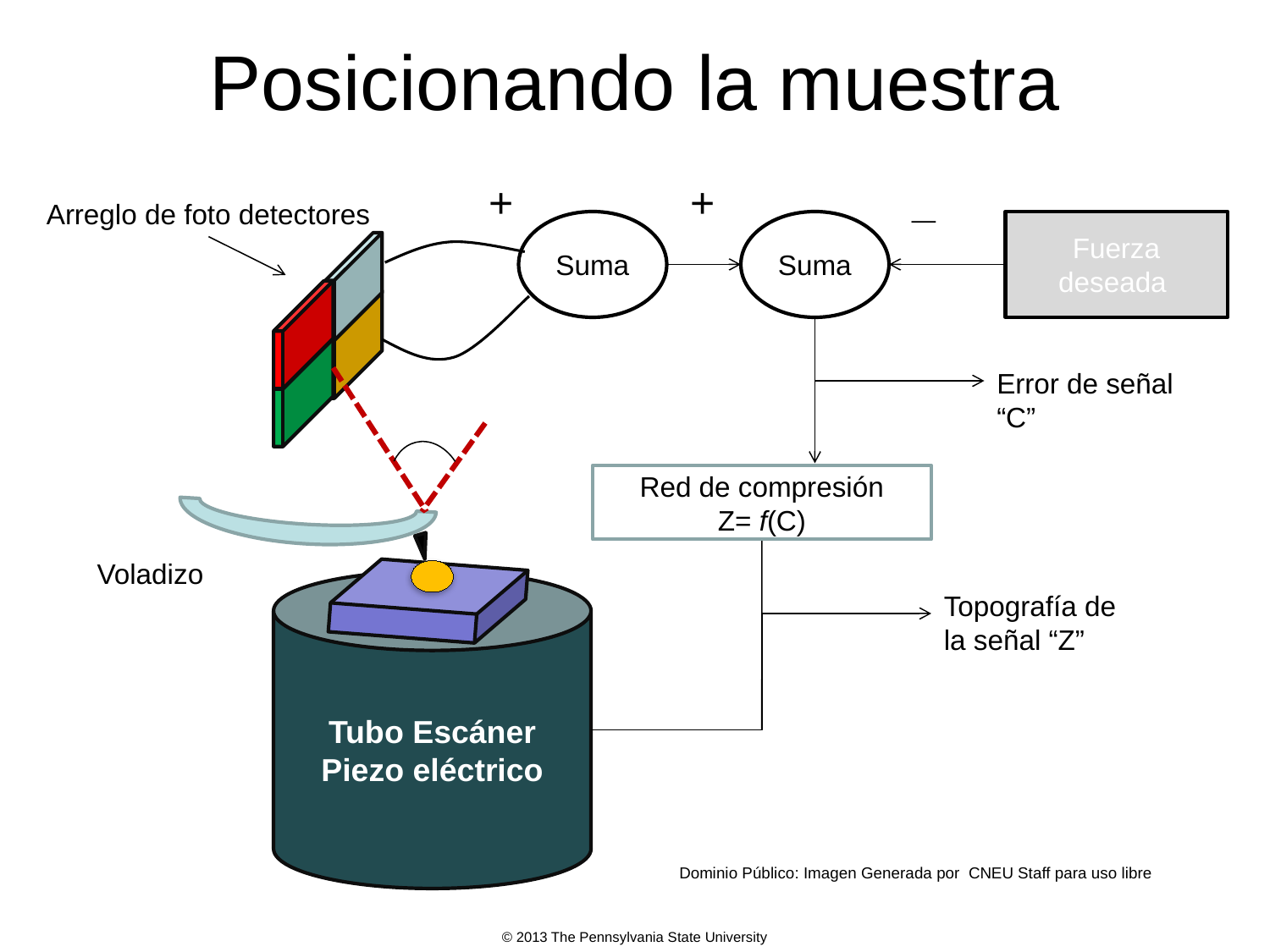

# Posicionando la muestra
+
+
_
Arreglo de foto detectores
Suma
Suma
Fuerza deseada

Tubo Escáner Piezo eléctrico

Error de señal “C”
Red de compresión
Z= f(C)
Voladizo
Topografía de la señal “Z”
Dominio Público: Imagen Generada por  CNEU Staff para uso libre